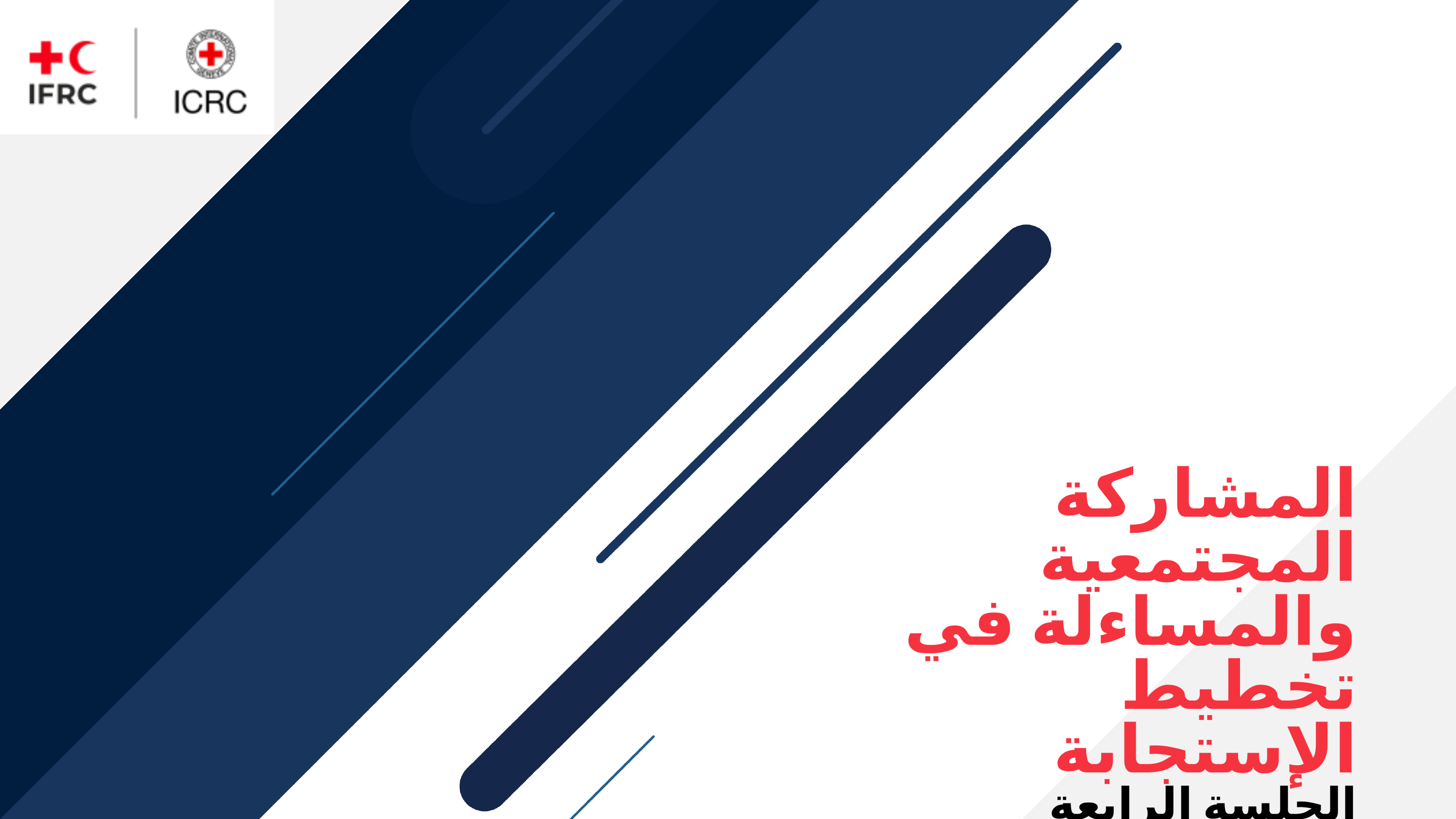

# المشاركة المجتمعية والمساءلة في تخطيط الإستجابة الجلسة الرابعة